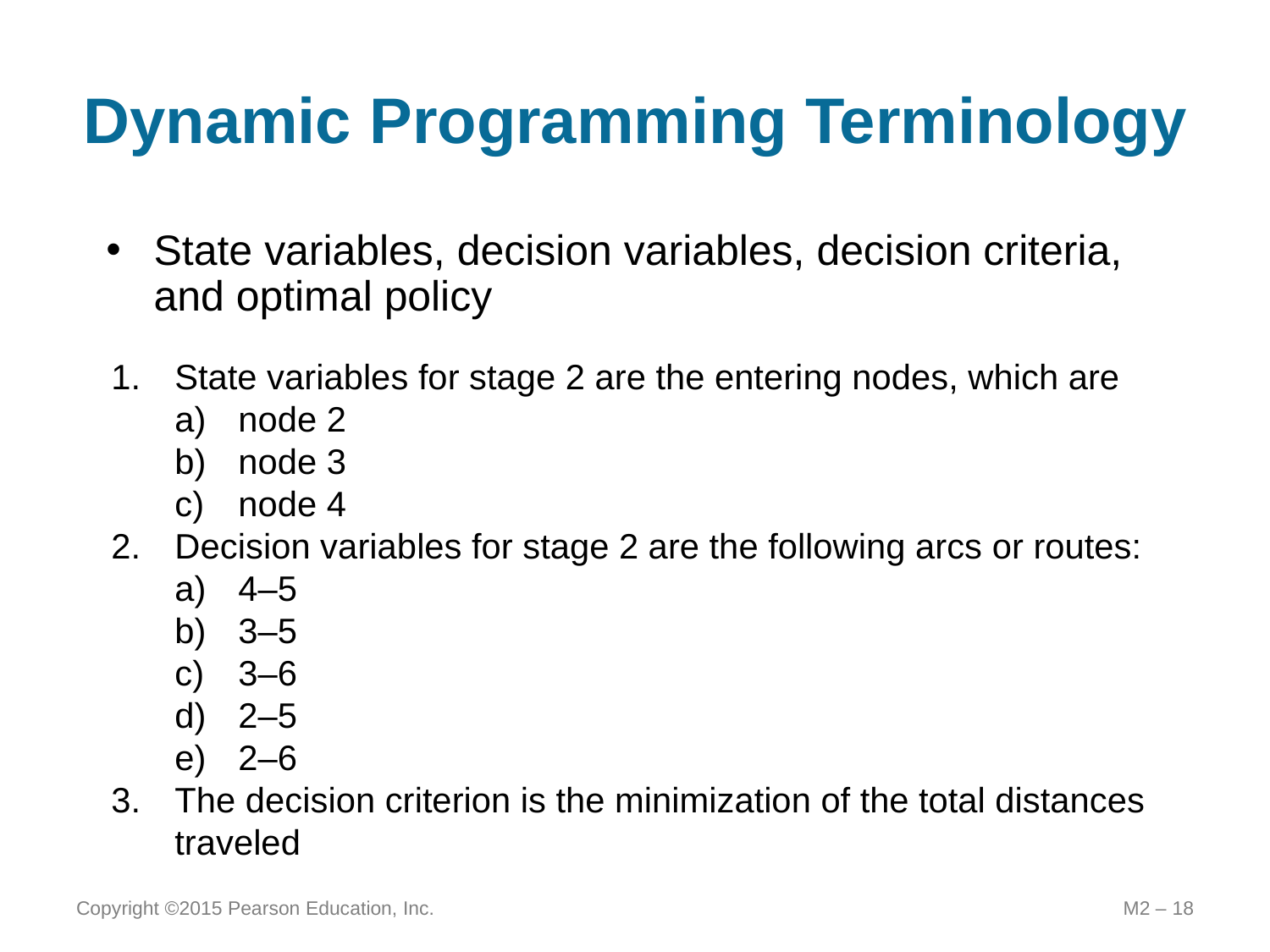

# Dynamic Programming Terminology
State variables, decision variables, decision criteria, and optimal policy
State variables for stage 2 are the entering nodes, which are
node 2
node 3
node 4
Decision variables for stage 2 are the following arcs or routes:
4–5
3–5
3–6
2–5
2–6
The decision criterion is the minimization of the total distances traveled
Copyright ©2015 Pearson Education, Inc.
M2 – 18